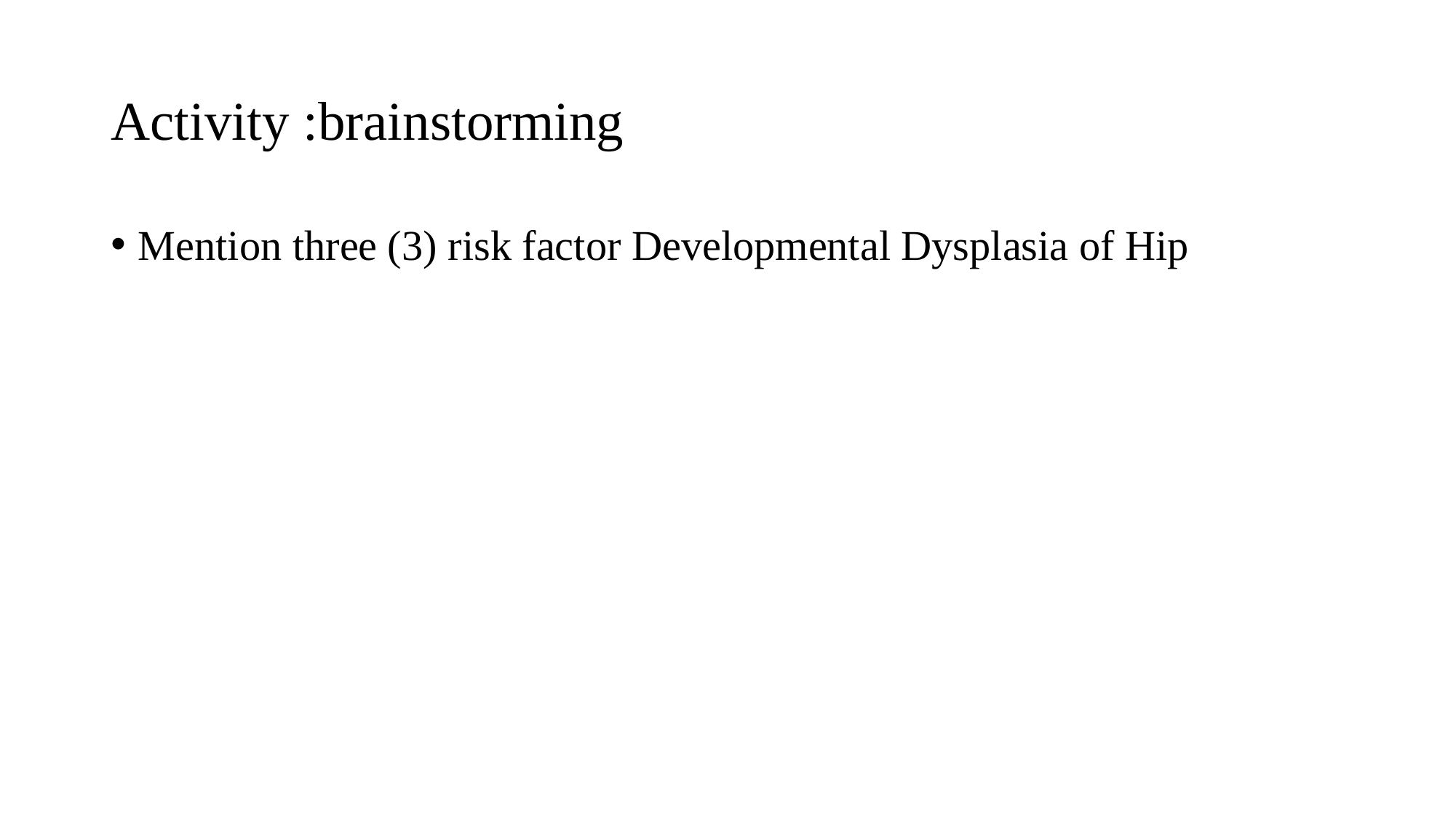

# Activity :brainstorming
Mention three (3) risk factor Developmental Dysplasia of Hip